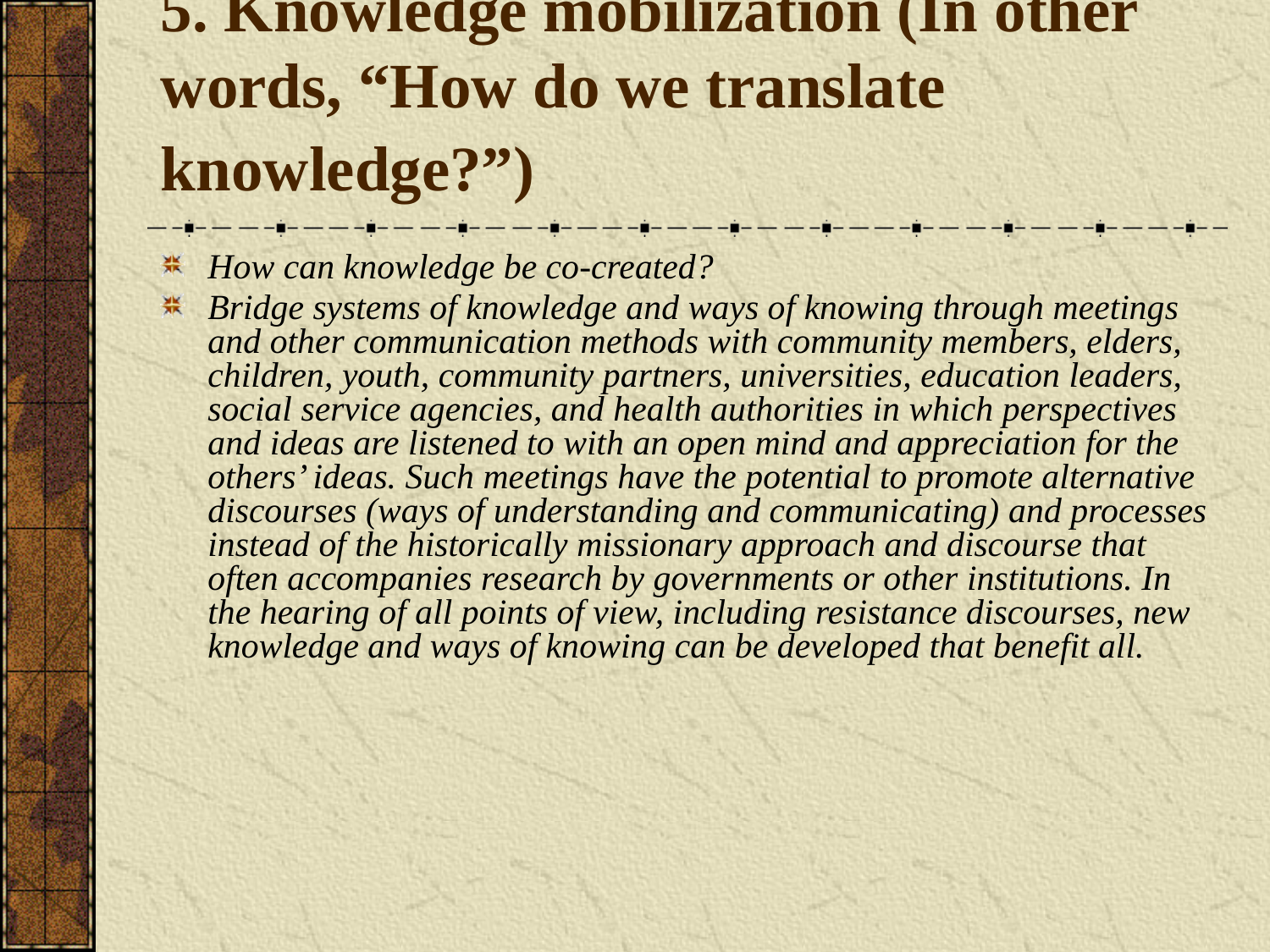

# 5. Knowledge mobilization (In other words, “How do we translate knowledge?”)
How can knowledge be co-created?
Bridge systems of knowledge and ways of knowing through meetings and other communication methods with community members, elders, children, youth, community partners, universities, education leaders, social service agencies, and health authorities in which perspectives and ideas are listened to with an open mind and appreciation for the others’ ideas. Such meetings have the potential to promote alternative discourses (ways of understanding and communicating) and processes instead of the historically missionary approach and discourse that often accompanies research by governments or other institutions. In the hearing of all points of view, including resistance discourses, new knowledge and ways of knowing can be developed that benefit all.